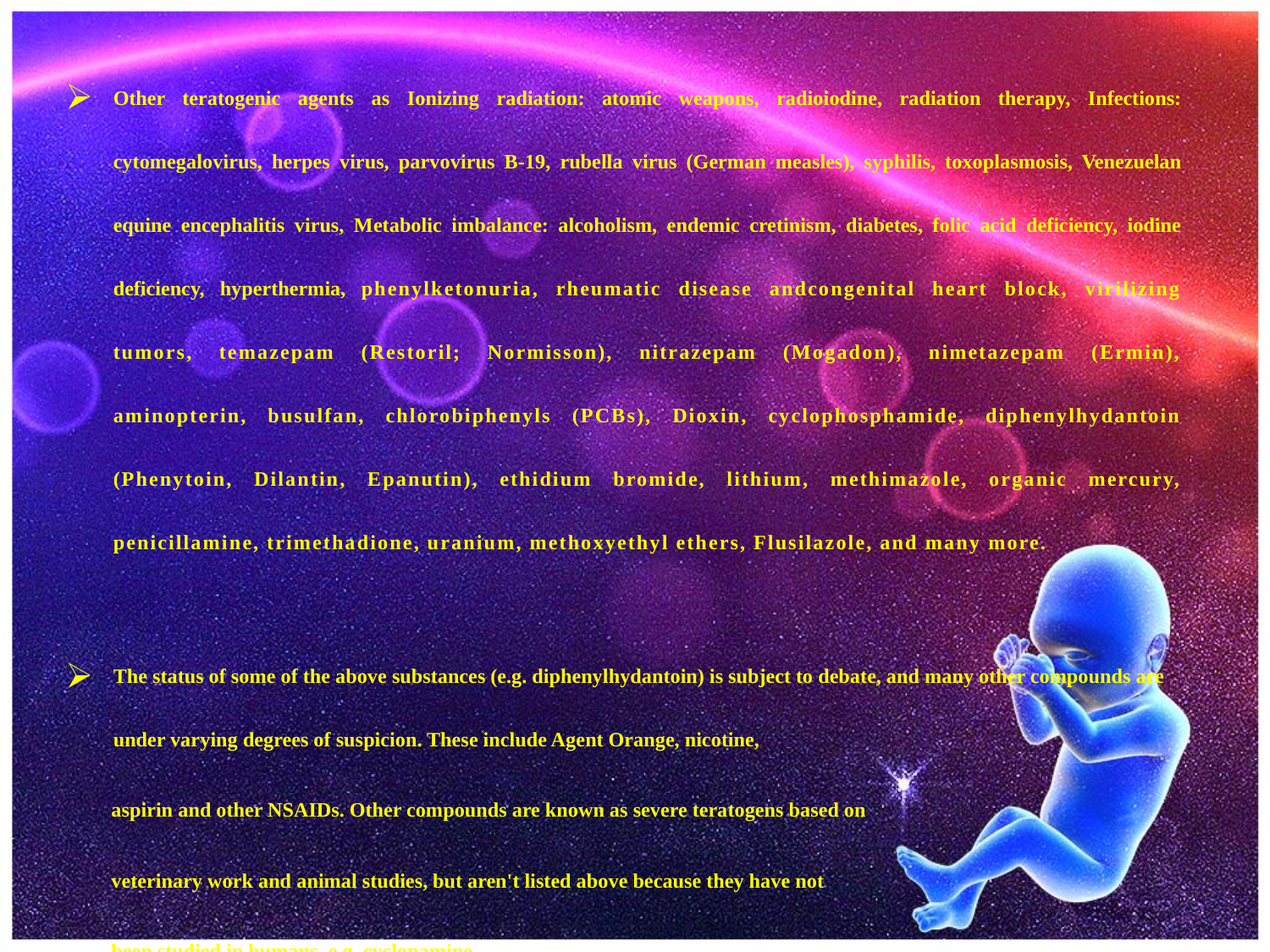

Other teratogenic agents as Ionizing radiation: atomic weapons, radioiodine, radiation therapy, Infections: cytomegalovirus, herpes virus, parvovirus B-19, rubella virus (German measles), syphilis, toxoplasmosis, Venezuelan equine encephalitis virus, Metabolic imbalance: alcoholism, endemic cretinism, diabetes, folic acid deficiency, iodine deficiency, hyperthermia, phenylketonuria, rheumatic disease andcongenital heart block, virilizing tumors, temazepam (Restoril; Normisson), nitrazepam (Mogadon), nimetazepam (Ermin), aminopterin, busulfan, chlorobiphenyls (PCBs), Dioxin, cyclophosphamide, diphenylhydantoin (Phenytoin, Dilantin, Epanutin), ethidium bromide, lithium, methimazole, organic mercury, penicillamine, trimethadione, uranium, methoxyethyl ethers, Flusilazole, and many more.

The status of some of the above substances (e.g. diphenylhydantoin) is subject to debate, and many other compounds are under varying degrees of suspicion. These include Agent Orange, nicotine,
         aspirin and other NSAIDs. Other compounds are known as severe teratogens based on
         veterinary work and animal studies, but aren't listed above because they have not
         been studied in humans, e.g. cyclopamine.

Teratogenic effects help to determine the pregnancy category assigned by regulatory
        toxicologists; a pregnancy category of X, D, or C may be assigned if teratogenic
        effects (or other risks in pregnancy) are documented or cannot be excluded.